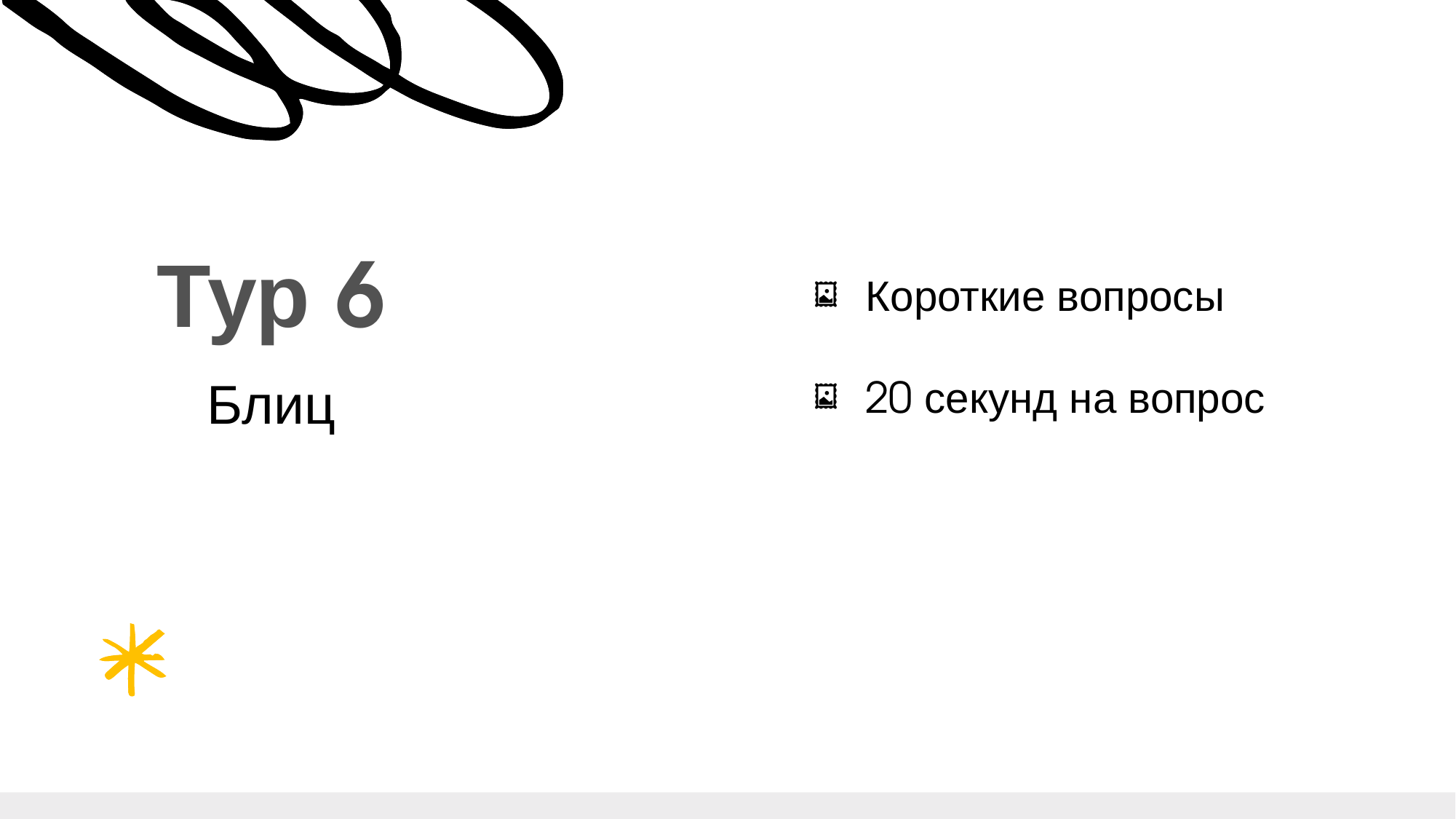

Тур 6
Короткие вопросы

20 секунд на вопрос
Блиц